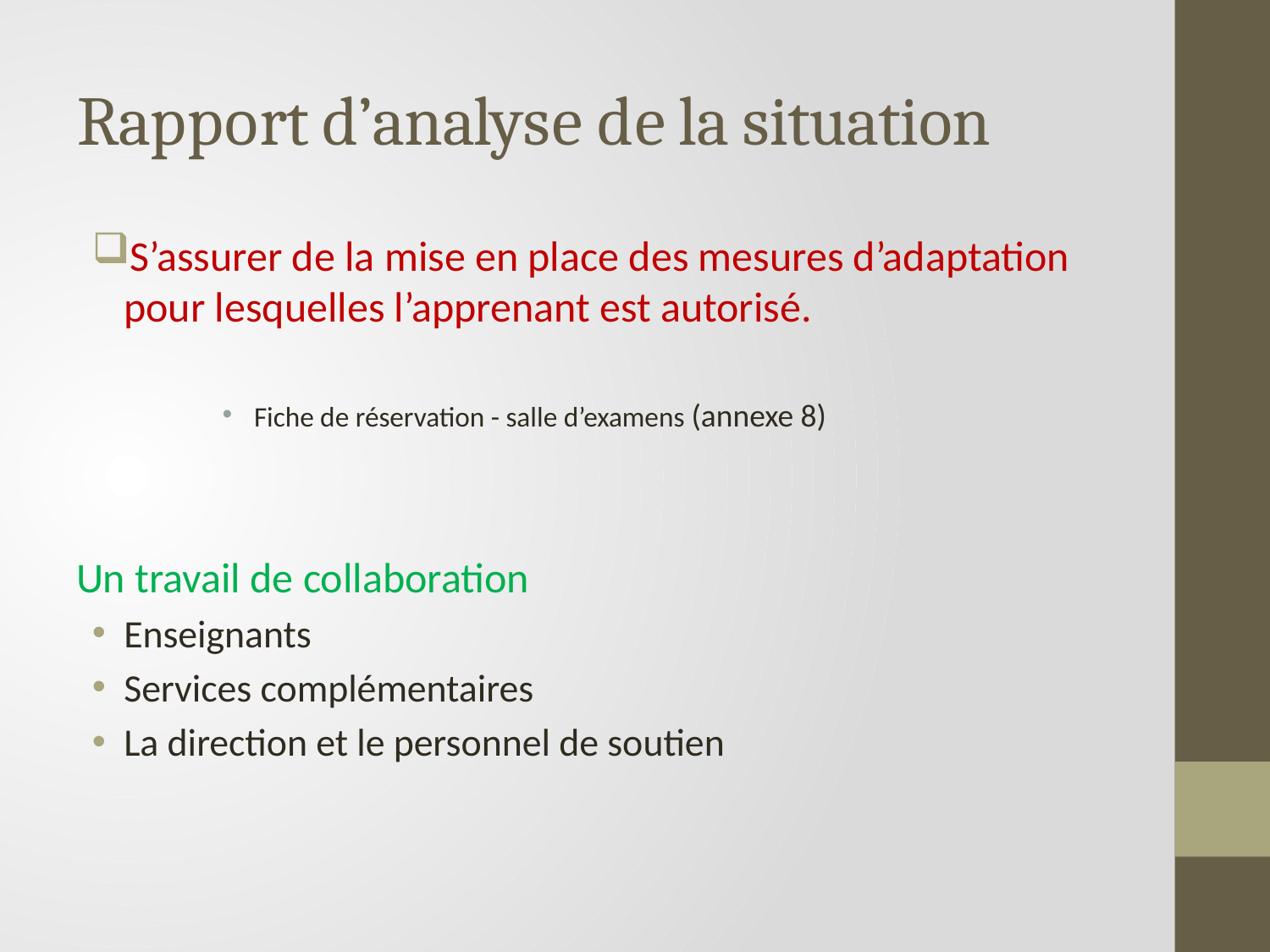

# Rapport d’analyse de la situation
S’assurer de la mise en place des mesures d’adaptation pour lesquelles l’apprenant est autorisé.

Fiche de réservation - salle d’examens (annexe 8)

Un travail de collaboration
Enseignants
Services complémentaires
La direction et le personnel de soutien